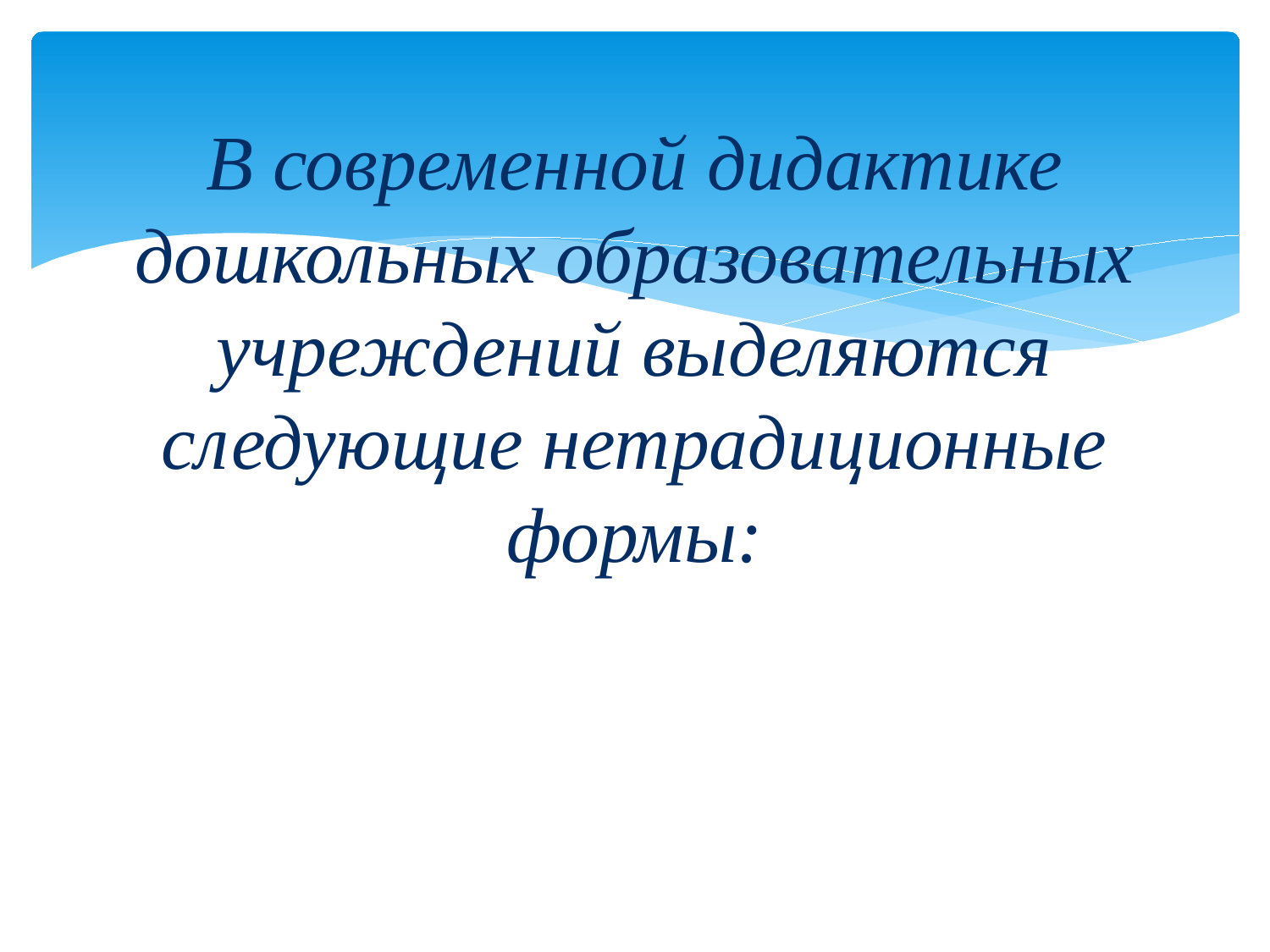

# В современной дидактике дошкольных образовательных учреждений выделяются следующие нетрадиционные формы: